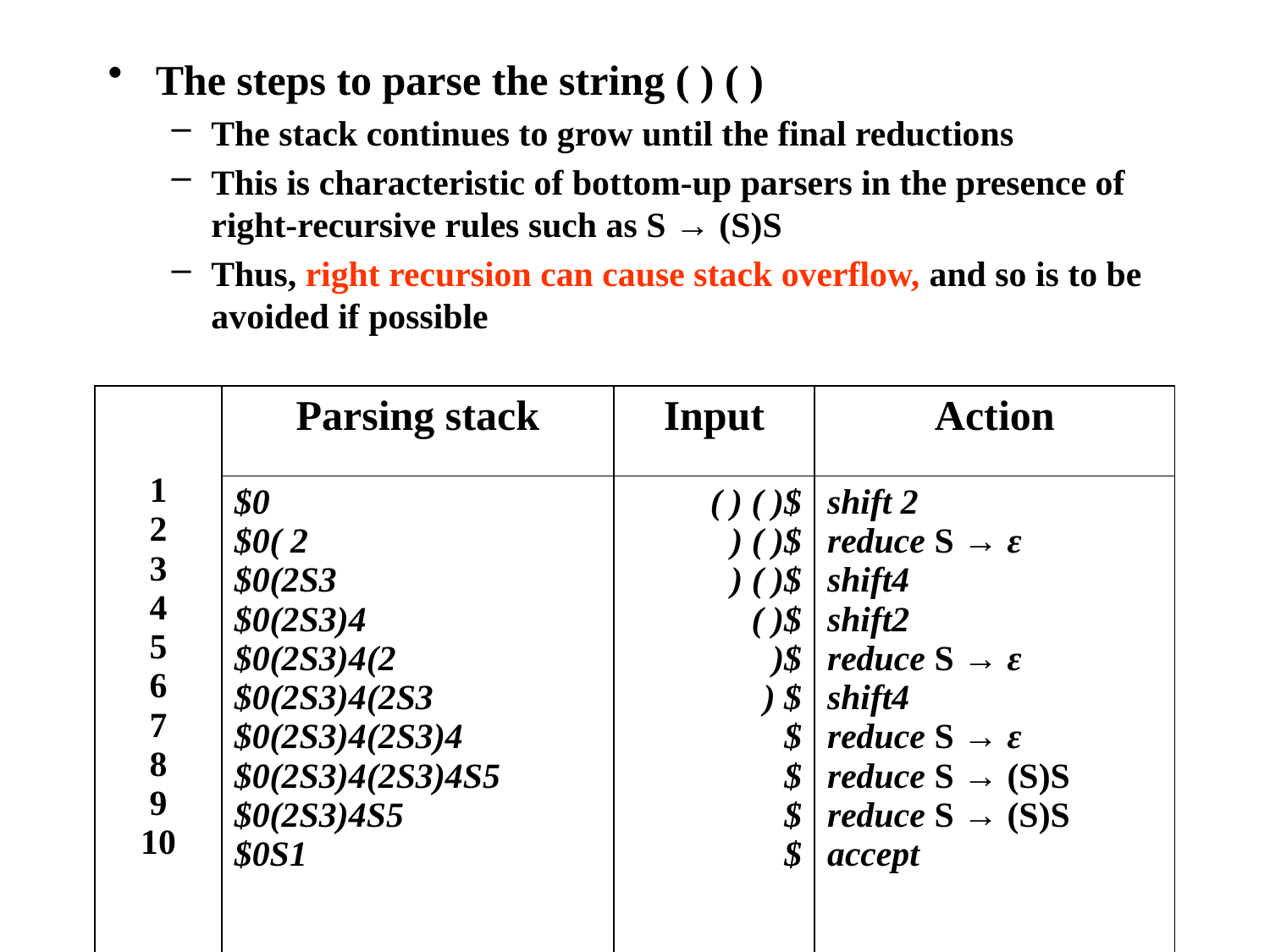

The steps to parse the string ( ) ( )
The stack continues to grow until the final reductions
This is characteristic of bottom-up parsers in the presence of right-recursive rules such as S → (S)S
Thus, right recursion can cause stack overflow, and so is to be avoided if possible
| 1 2 3 4 5 6 7 8 9 10 | Parsing stack | Input | Action |
| --- | --- | --- | --- |
|  | $0 $0( 2 $0(2S3 $0(2S3)4 $0(2S3)4(2 $0(2S3)4(2S3 $0(2S3)4(2S3)4 $0(2S3)4(2S3)4S5 $0(2S3)4S5 $0S1 | ( ) ( )$ ) ( )$ ) ( )$ ( )$ )$ ) $ $ $ $ $ | shift 2 reduce S → ε shift4 shift2 reduce S → ε shift4 reduce S → ε reduce S → (S)S reduce S → (S)S accept |